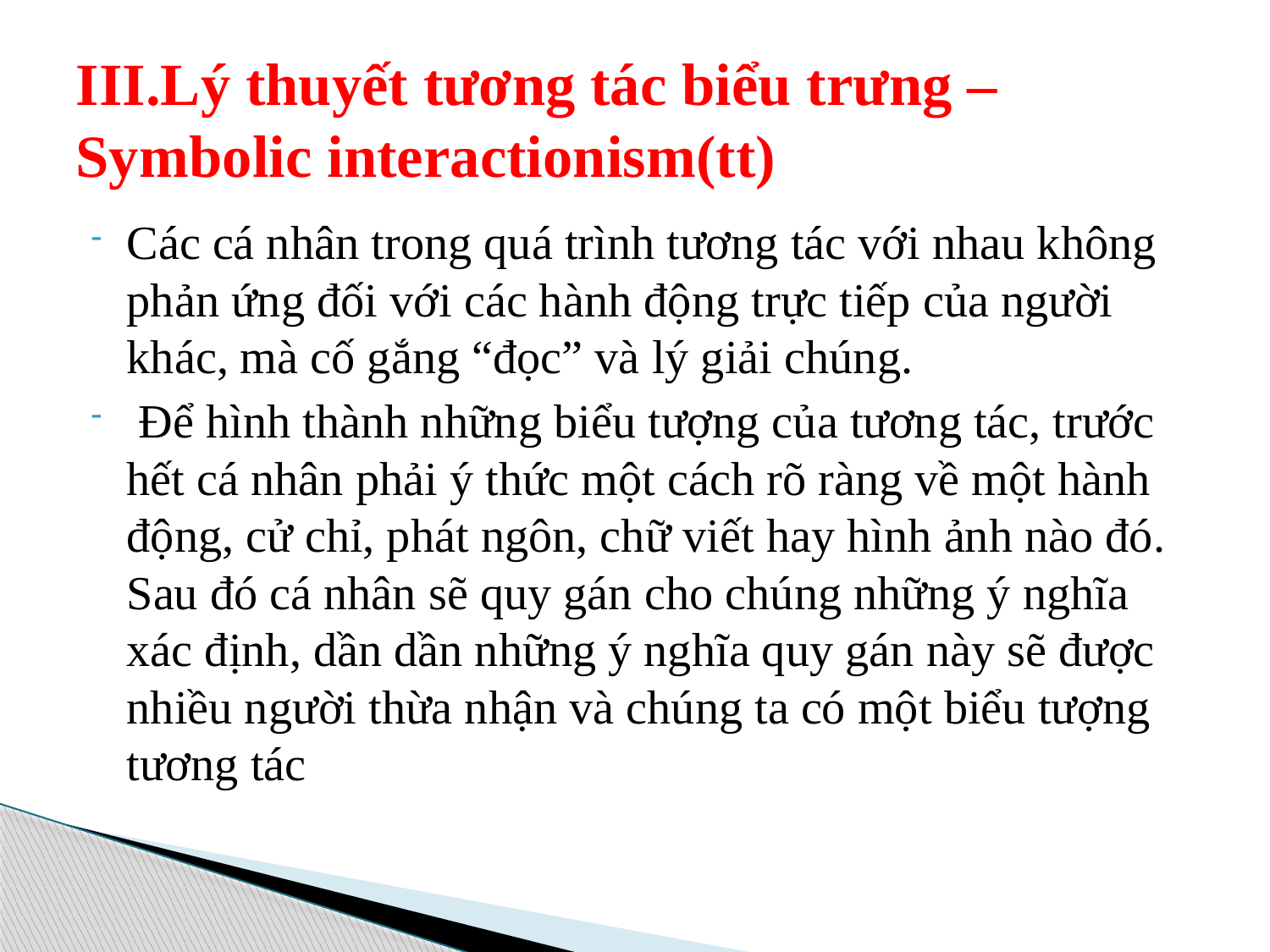

# III.Lý thuyết tương tác biểu trưng – Symbolic interactionism(tt)
Các cá nhân trong quá trình tương tác với nhau không phản ứng đối với các hành động trực tiếp của người khác, mà cố gắng “đọc” và lý giải chúng.
 Để hình thành những biểu tượng của tương tác, trước hết cá nhân phải ý thức một cách rõ ràng về một hành động, cử chỉ, phát ngôn, chữ viết hay hình ảnh nào đó. Sau đó cá nhân sẽ quy gán cho chúng những ý nghĩa xác định, dần dần những ý nghĩa quy gán này sẽ được nhiều người thừa nhận và chúng ta có một biểu tượng tương tác